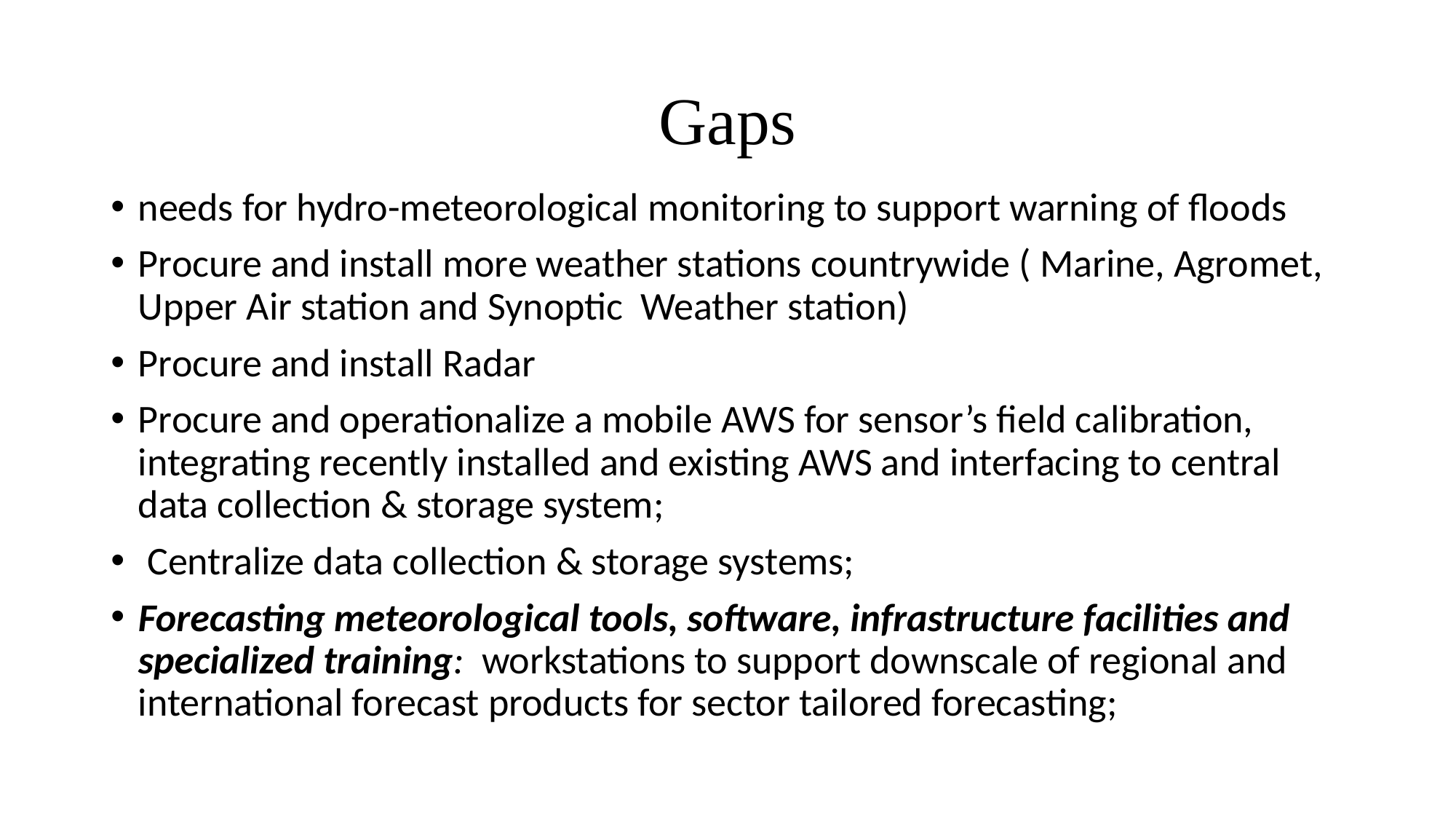

# Gaps
needs for hydro-meteorological monitoring to support warning of floods
Procure and install more weather stations countrywide ( Marine, Agromet, Upper Air station and Synoptic  Weather station)
Procure and install Radar
Procure and operationalize a mobile AWS for sensor’s field calibration, integrating recently installed and existing AWS and interfacing to central data collection & storage system;
 Centralize data collection & storage systems;
Forecasting meteorological tools, software, infrastructure facilities and specialized training:  workstations to support downscale of regional and international forecast products for sector tailored forecasting;